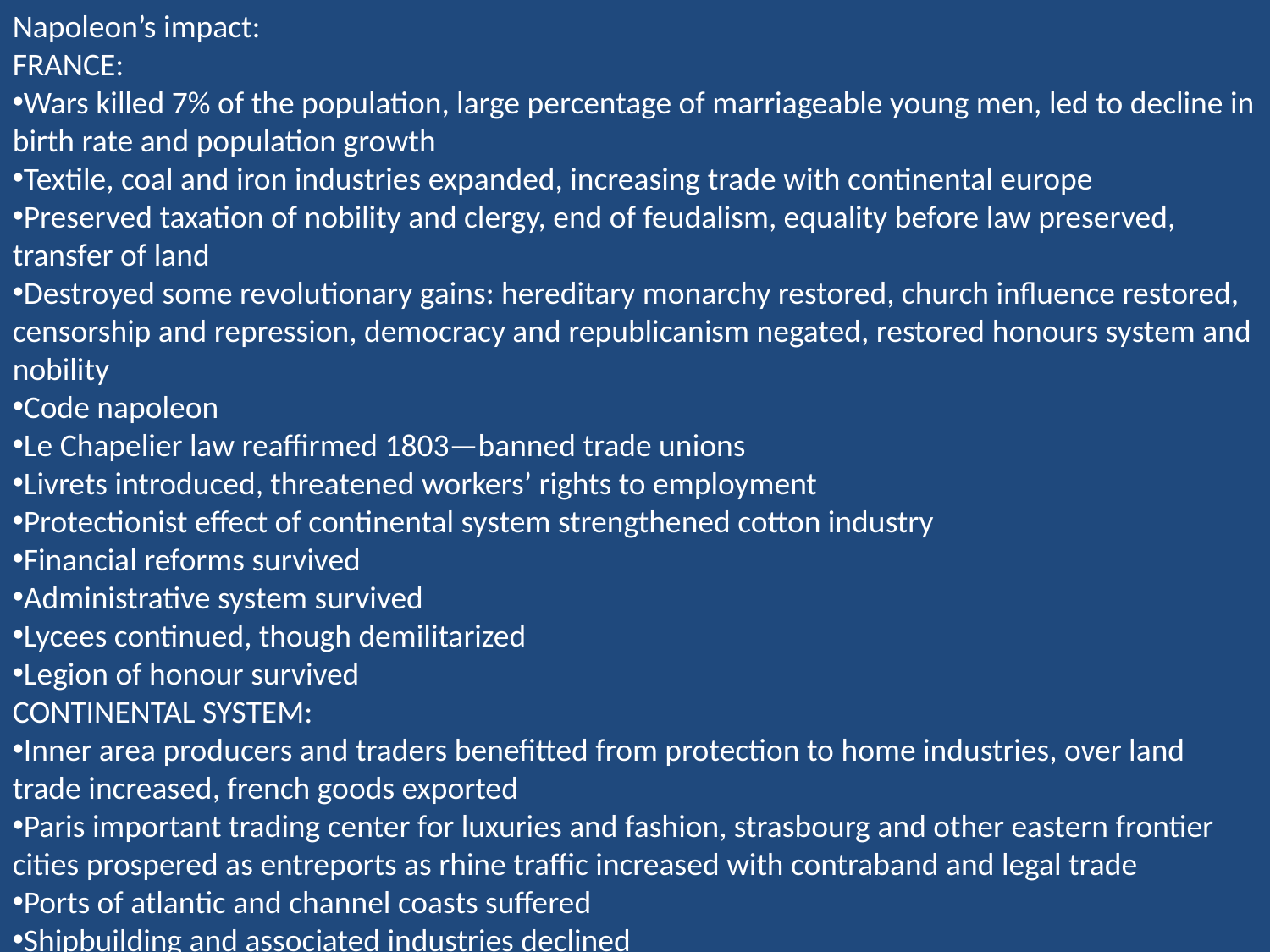

Napoleon’s impact:
FRANCE:
Wars killed 7% of the population, large percentage of marriageable young men, led to decline in birth rate and population growth
Textile, coal and iron industries expanded, increasing trade with continental europe
Preserved taxation of nobility and clergy, end of feudalism, equality before law preserved, transfer of land
Destroyed some revolutionary gains: hereditary monarchy restored, church influence restored, censorship and repression, democracy and republicanism negated, restored honours system and nobility
Code napoleon
Le Chapelier law reaffirmed 1803—banned trade unions
Livrets introduced, threatened workers’ rights to employment
Protectionist effect of continental system strengthened cotton industry
Financial reforms survived
Administrative system survived
Lycees continued, though demilitarized
Legion of honour survived
CONTINENTAL SYSTEM:
Inner area producers and traders benefitted from protection to home industries, over land trade increased, french goods exported
Paris important trading center for luxuries and fashion, strasbourg and other eastern frontier cities prospered as entreports as rhine traffic increased with contraband and legal trade
Ports of atlantic and channel coasts suffered
Shipbuilding and associated industries declined